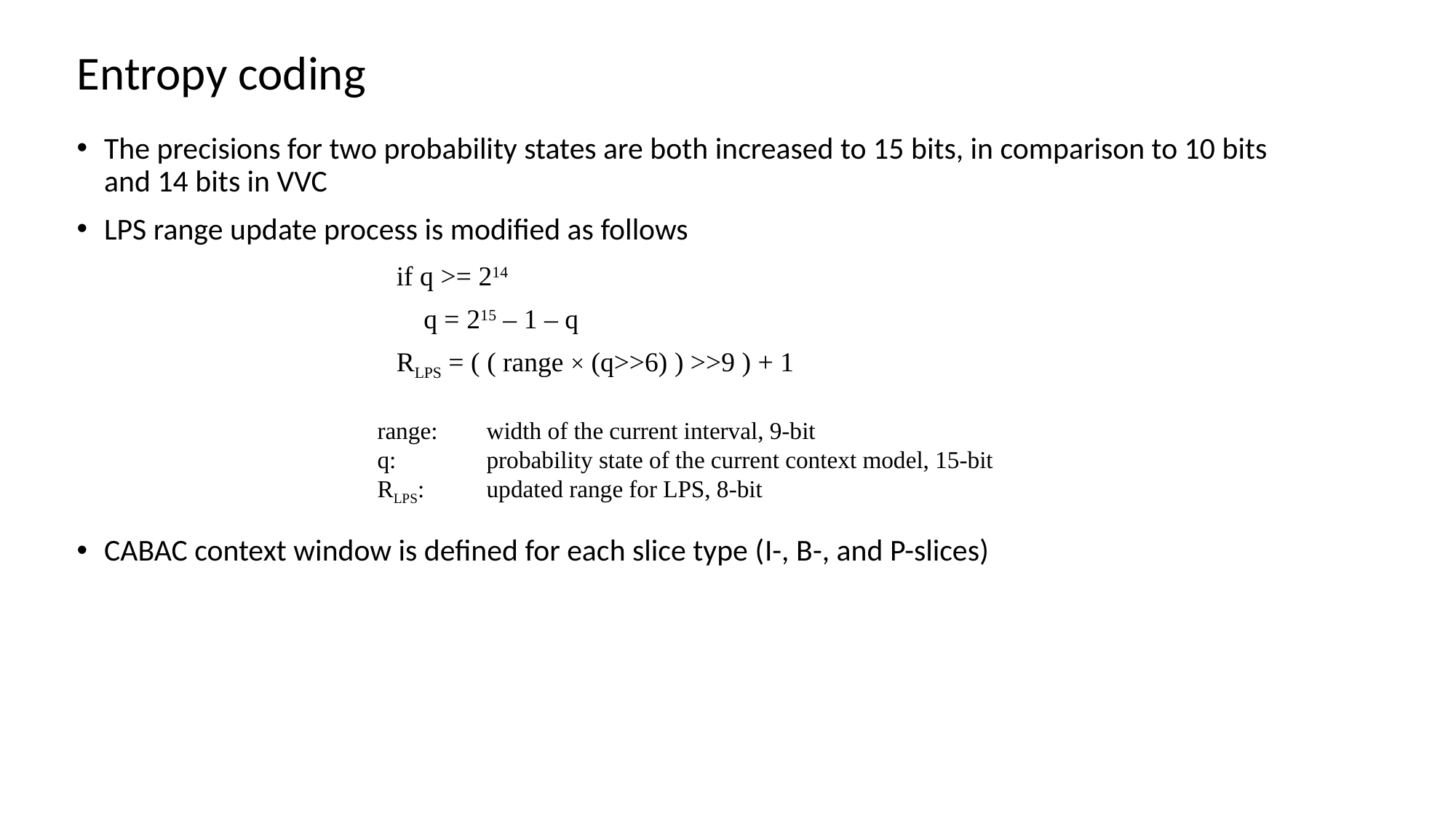

# Entropy coding
The precisions for two probability states are both increased to 15 bits, in comparison to 10 bits and 14 bits in VVC
LPS range update process is modified as follows

CABAC context window is defined for each slice type (I-, B-, and P-slices)
if q >= 214
	q = 215 – 1 – q
RLPS = ( ( range × (q>>6) ) >>9 ) + 1
range: 	width of the current interval, 9-bit
q: 	probability state of the current context model, 15-bit
RLPS: 	updated range for LPS, 8-bit